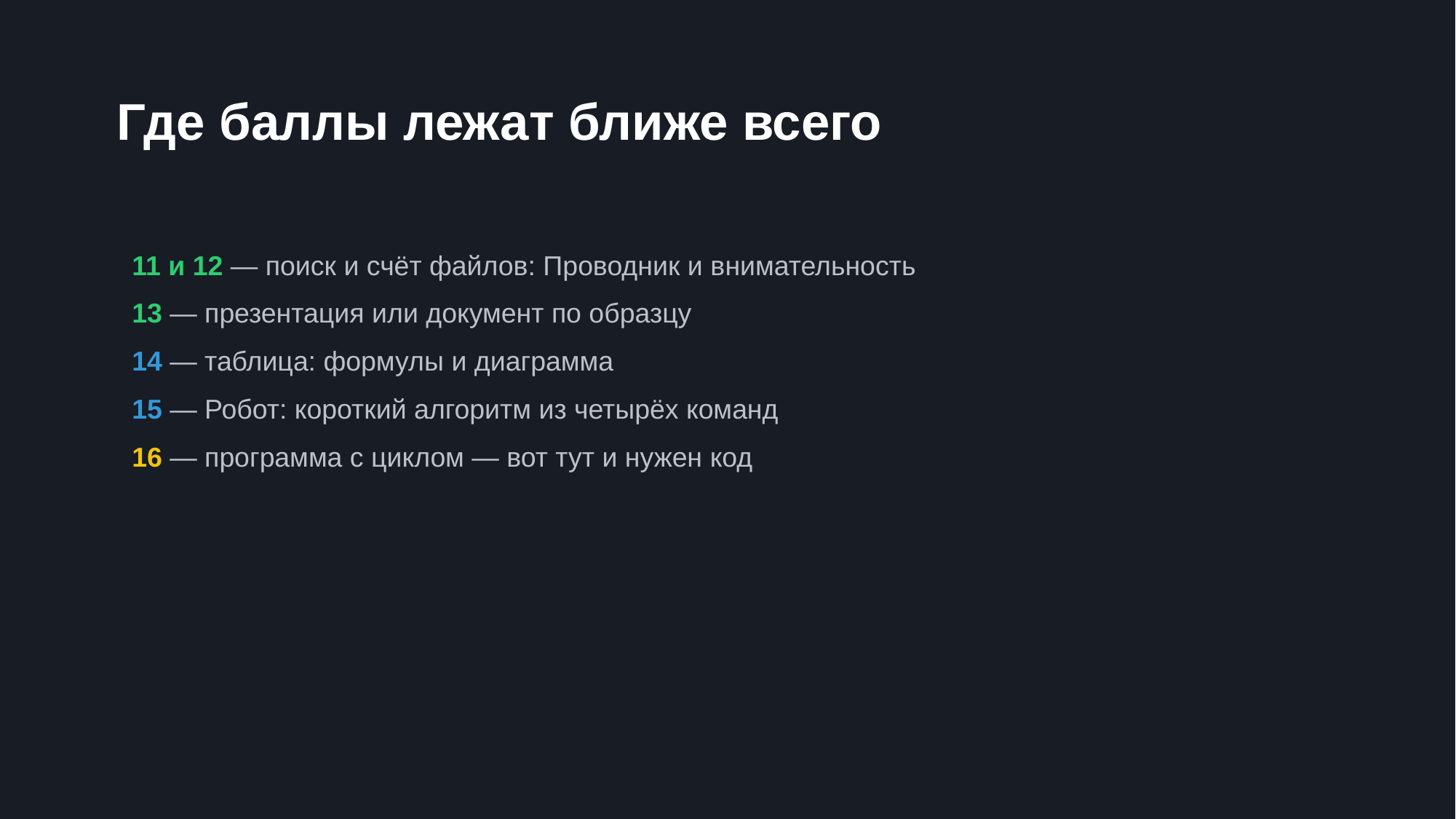

Где баллы лежат ближе всего
11 и 12 — поиск и счёт файлов: Проводник и внимательность
13 — презентация или документ по образцу
14 — таблица: формулы и диаграмма
15 — Робот: короткий алгоритм из четырёх команд
16 — программа с циклом — вот тут и нужен код